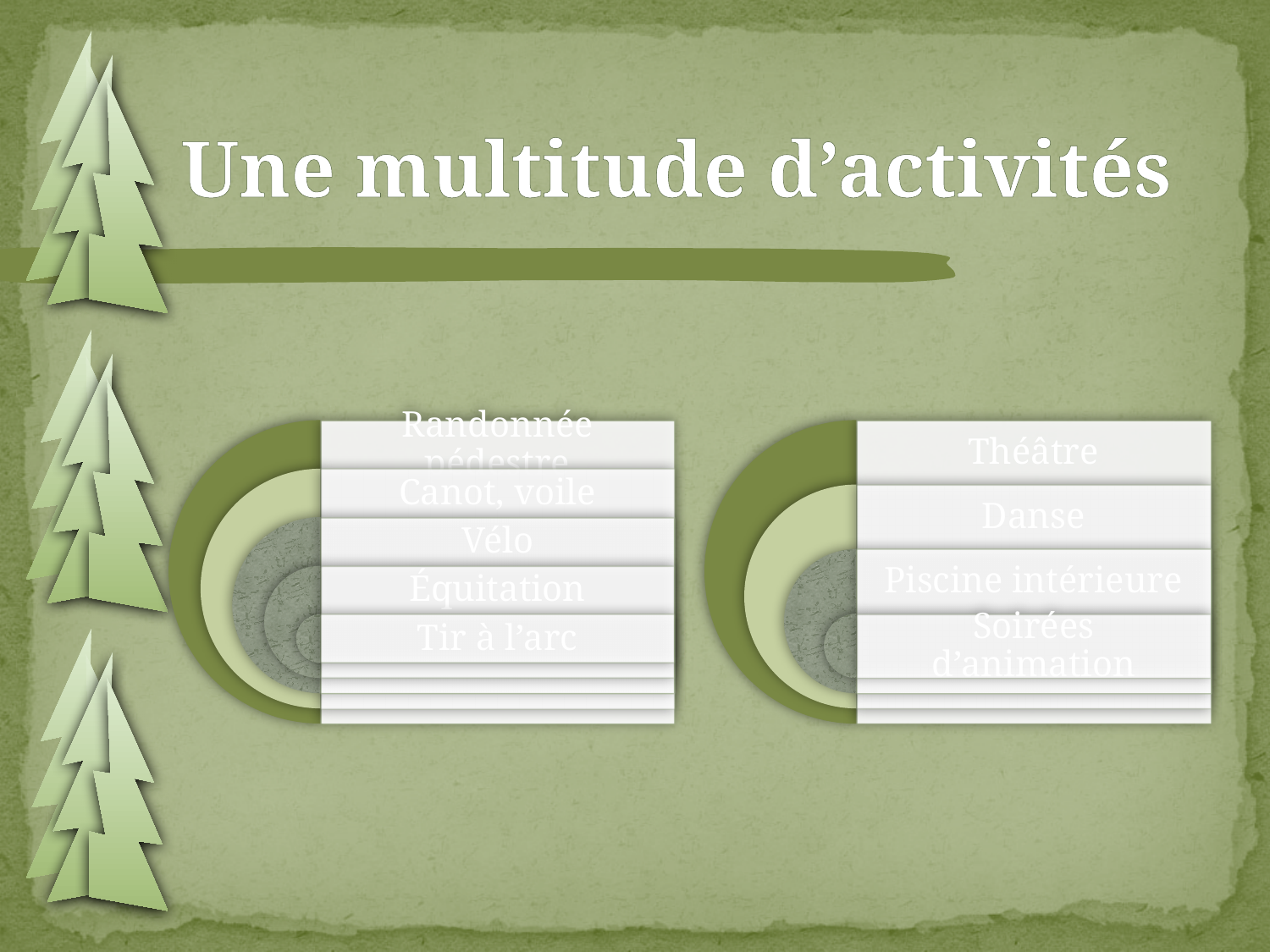

# Une multitude d’activités
Randonnée pédestre
Canot, voile
Vélo
Équitation
Tir à l’arc
Théâtre
Danse
Piscine intérieure
Soirées d’animation